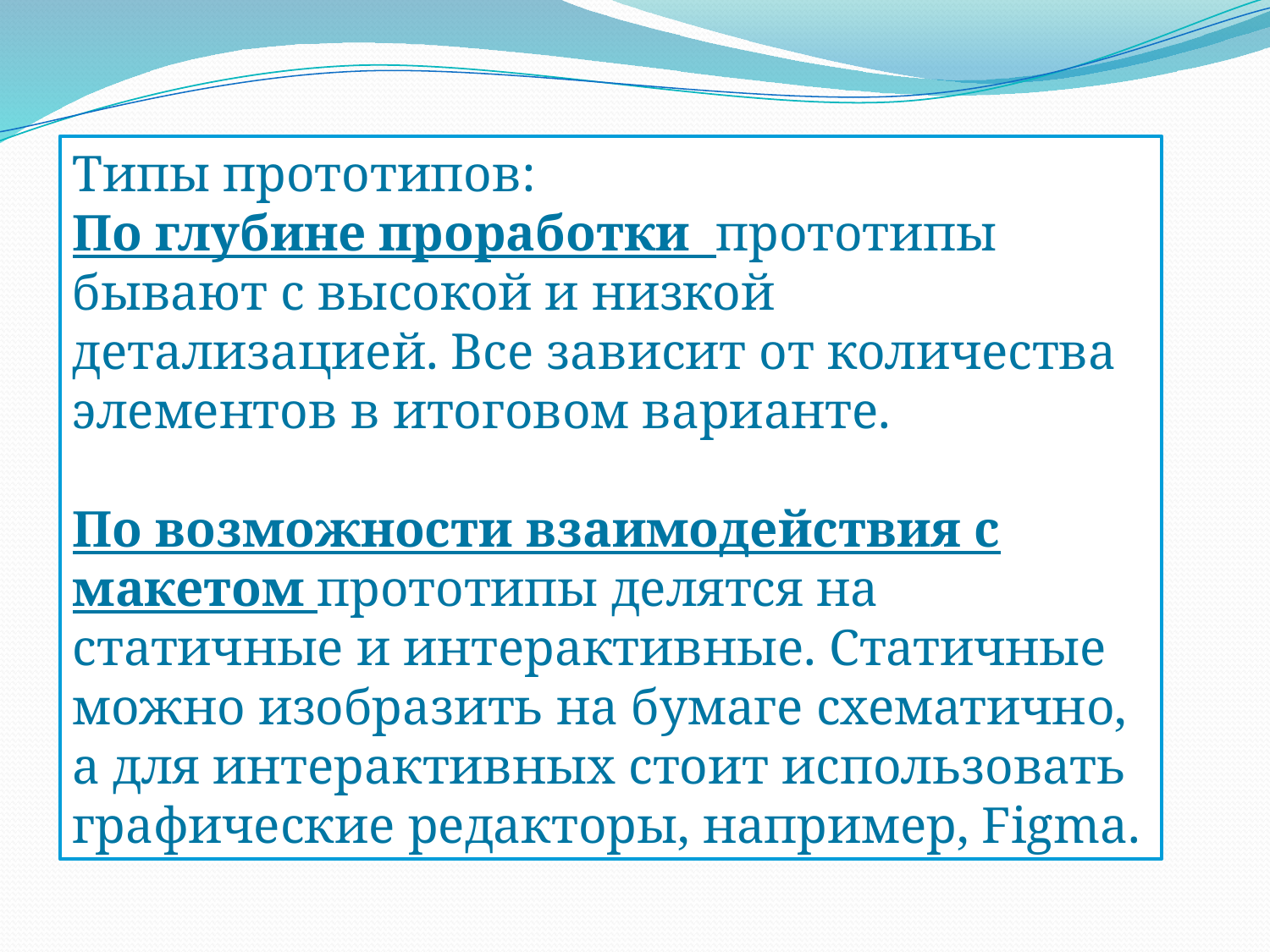

Типы прототипов:
По глубине проработки  прототипы бывают с высокой и низкой детализацией. Все зависит от количества элементов в итоговом варианте.

По возможности взаимодействия с макетом прототипы делятся на статичные и интерактивные. Статичные можно изобразить на бумаге схематично, а для интерактивных стоит использовать графические редакторы, например, Figma.